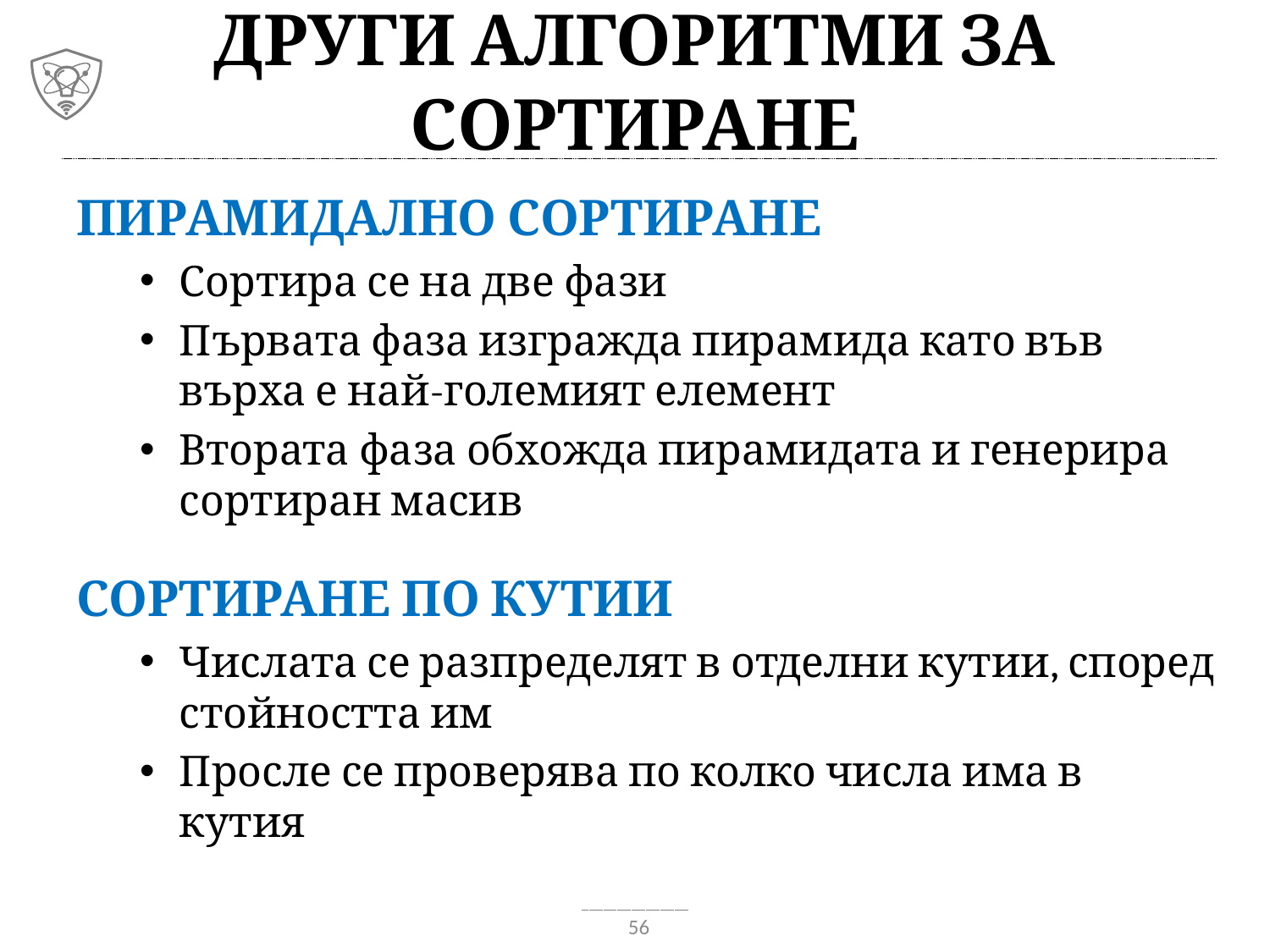

# Други алгоритми за сортиране
Пирамидално сортиране
Сортира се на две фази
Първата фаза изгражда пирамида като във върха е най-големият елемент
Втората фаза обхожда пирамидата и генерира сортиран масив
Сортиране по кутии
Числата се разпределят в отделни кутии, според стойността им
Просле се проверява по колко числа има в кутия
56